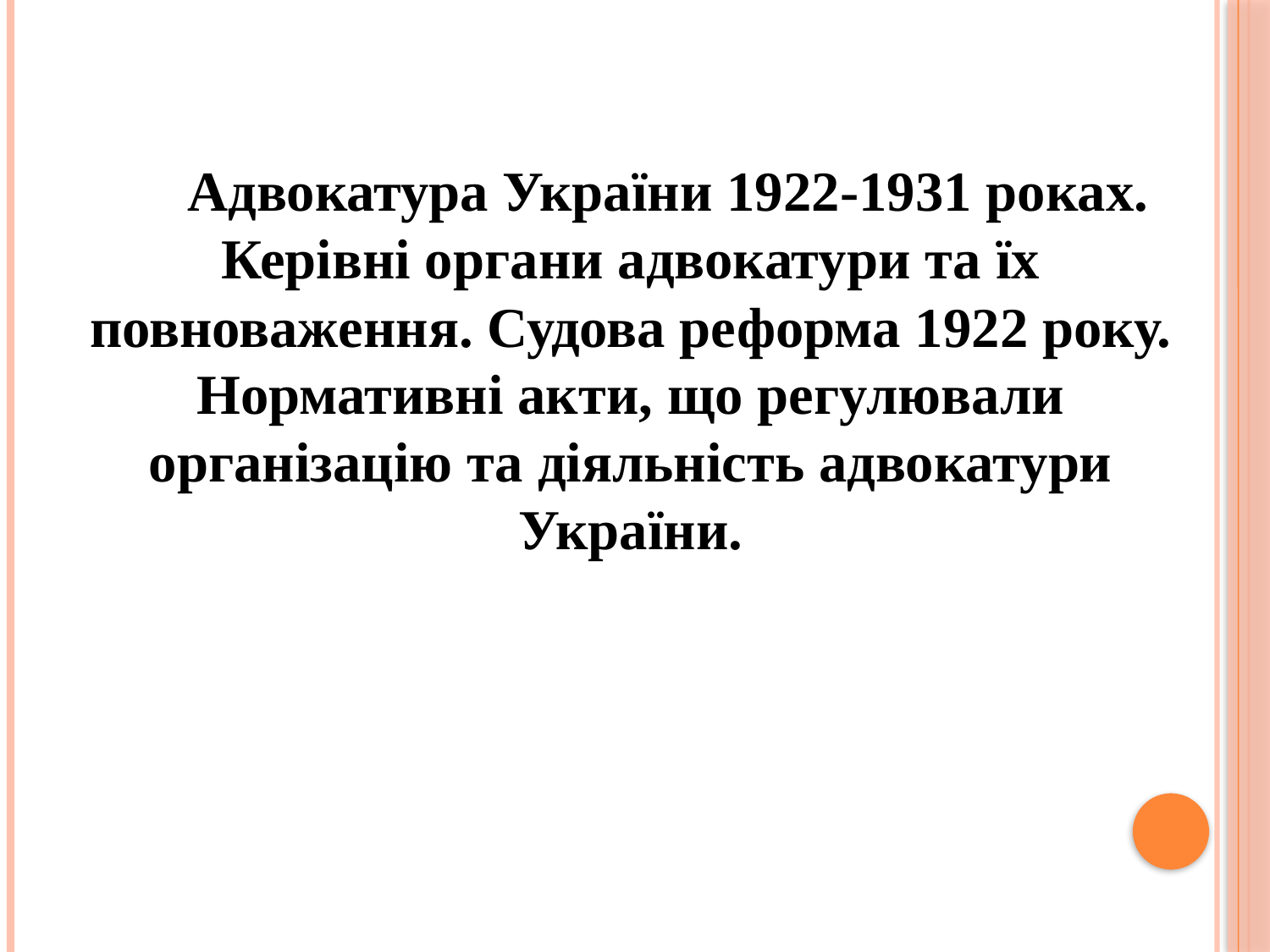

Адвокатура України 1922-1931 роках. Керівні органи адвокатури та їх повноваження. Судова реформа 1922 року. Нормативні акти, що регулювали організацію та діяльність адвокатури України.